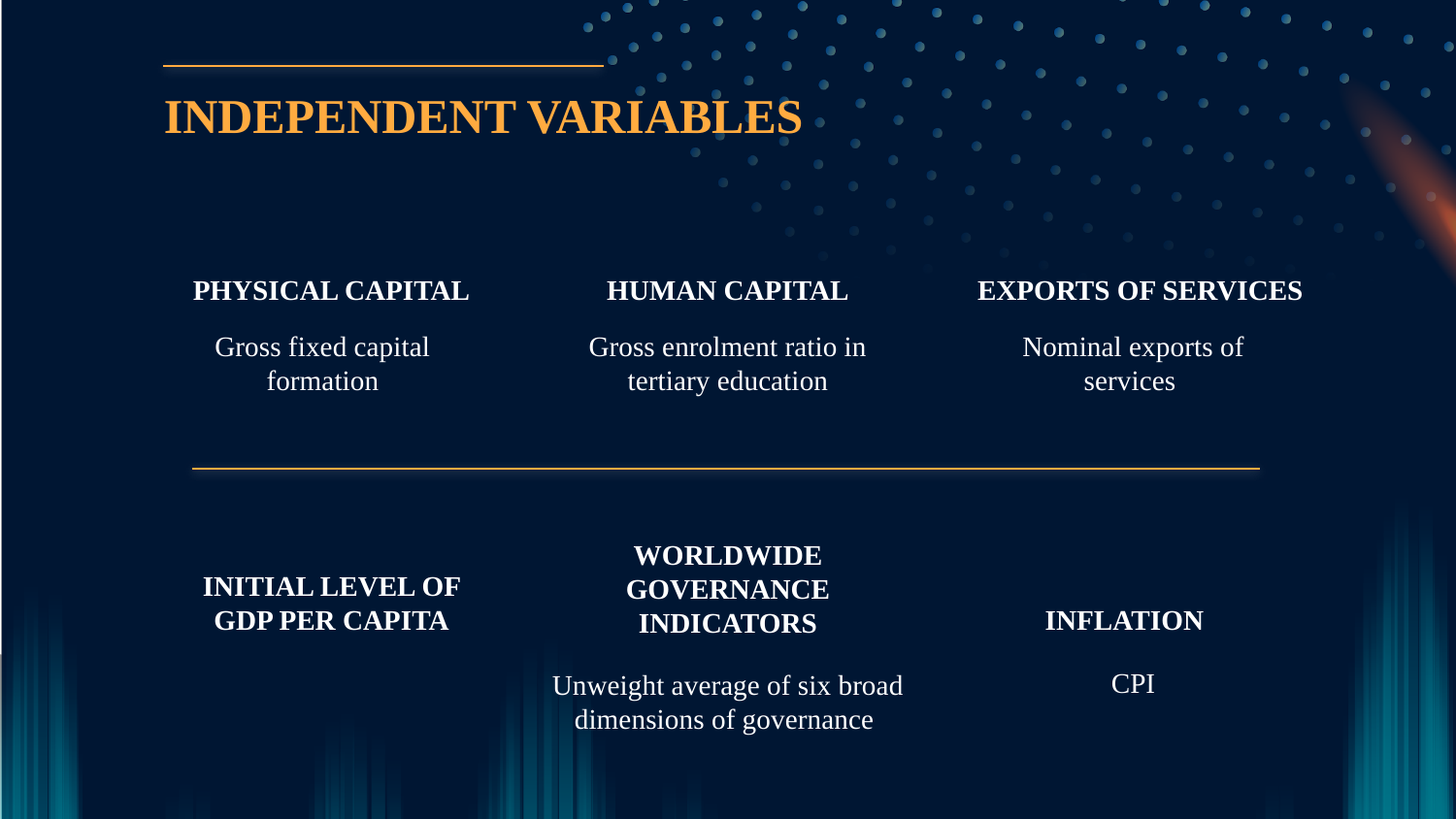

INDEPENDENT VARIABLES
PHYSICAL CAPITAL
# HUMAN CAPITAL
EXPORTS OF SERVICES
Gross fixed capital formation
Gross enrolment ratio in tertiary education
Nominal exports of services
INFLATION
INITIAL LEVEL OF GDP PER CAPITA
WORLDWIDE GOVERNANCE INDICATORS
CPI
Unweight average of six broad dimensions of governance